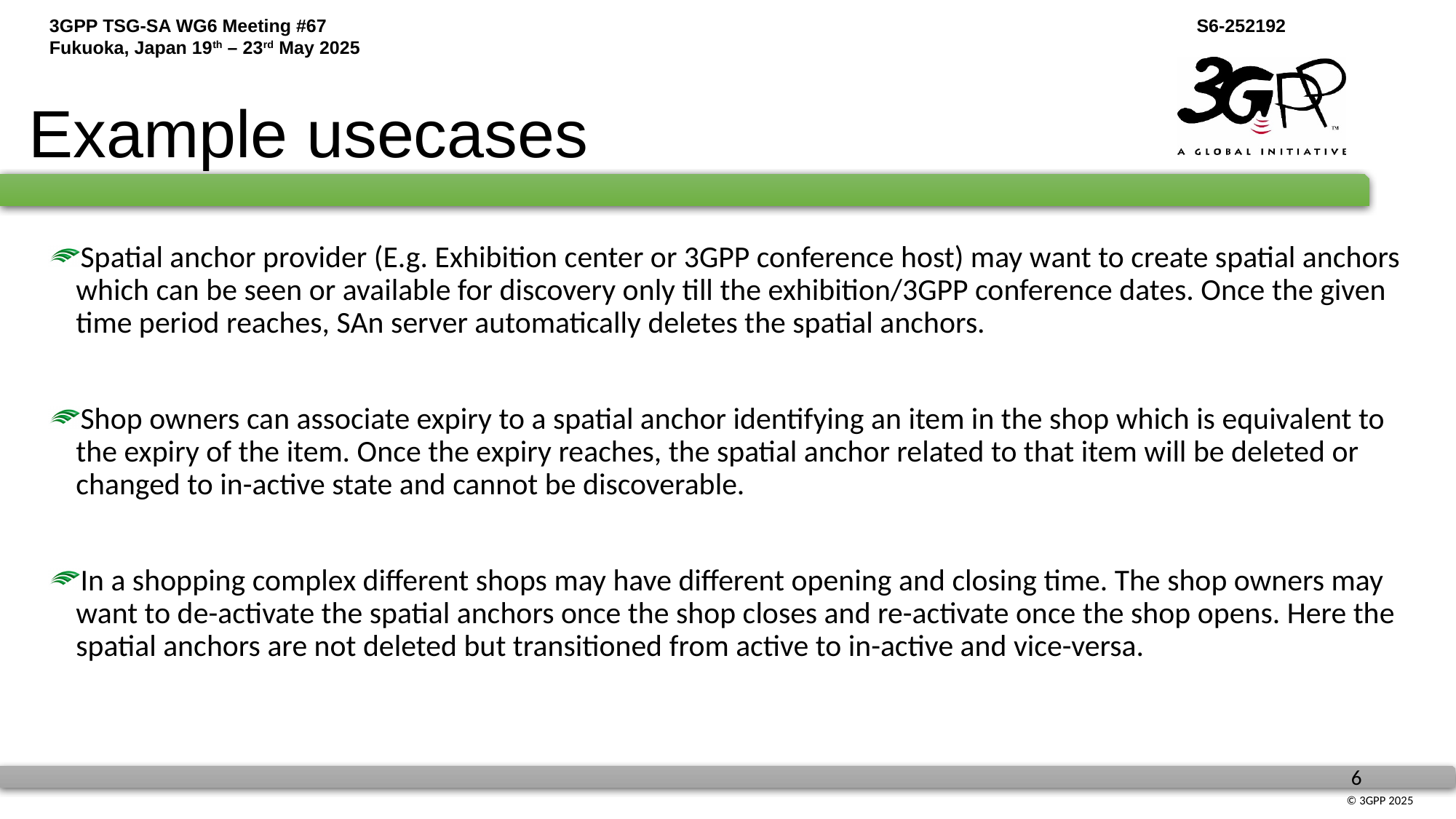

# Example usecases
Spatial anchor provider (E.g. Exhibition center or 3GPP conference host) may want to create spatial anchors which can be seen or available for discovery only till the exhibition/3GPP conference dates. Once the given time period reaches, SAn server automatically deletes the spatial anchors.

Shop owners can associate expiry to a spatial anchor identifying an item in the shop which is equivalent to the expiry of the item. Once the expiry reaches, the spatial anchor related to that item will be deleted or changed to in-active state and cannot be discoverable.

In a shopping complex different shops may have different opening and closing time. The shop owners may want to de-activate the spatial anchors once the shop closes and re-activate once the shop opens. Here the spatial anchors are not deleted but transitioned from active to in-active and vice-versa.